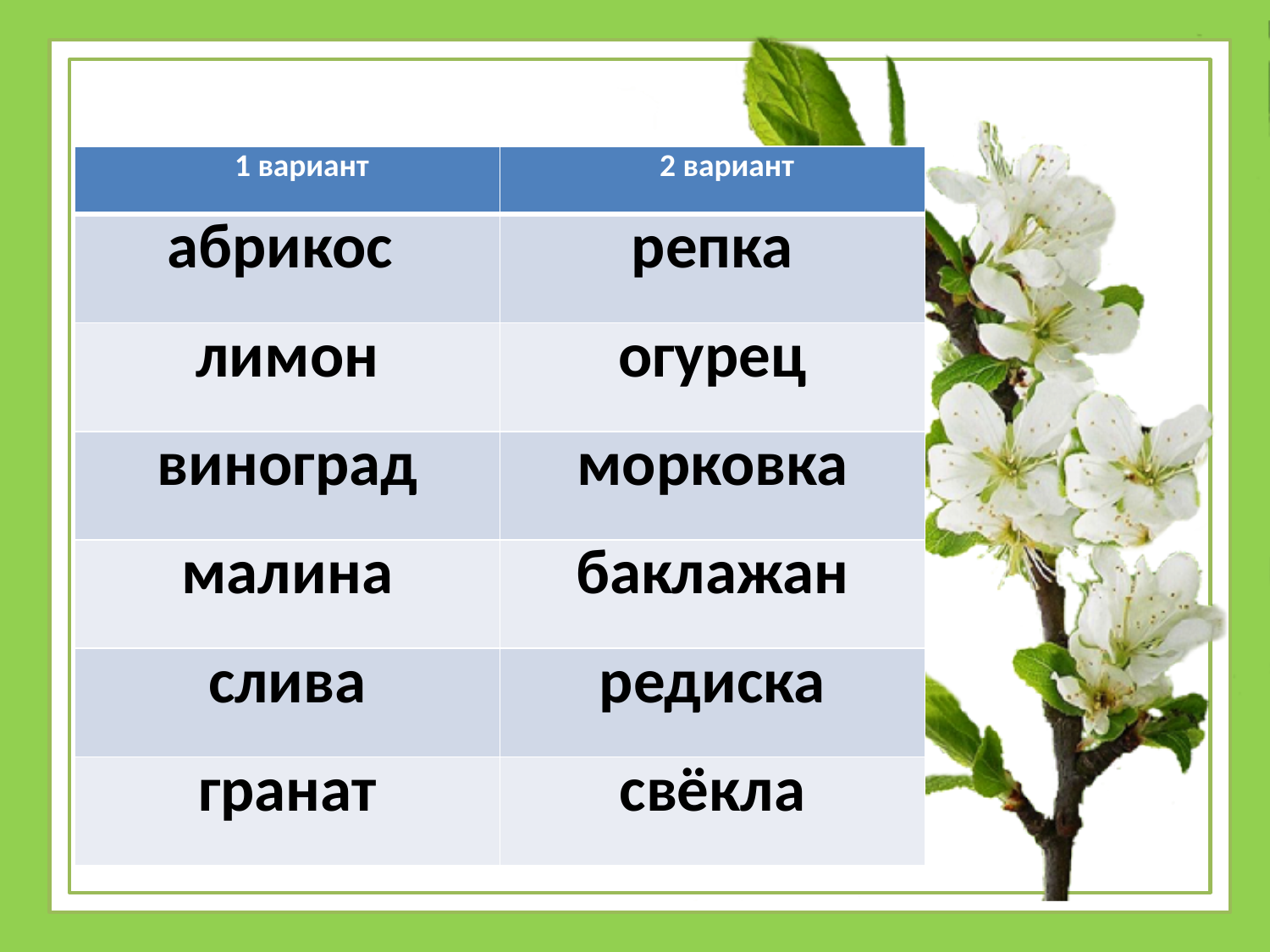

| 1 вариант | 2 вариант |
| --- | --- |
| абрикос | репка |
| лимон | огурец |
| виноград | морковка |
| малина | баклажан |
| слива | редиска |
| гранат | свёкла |